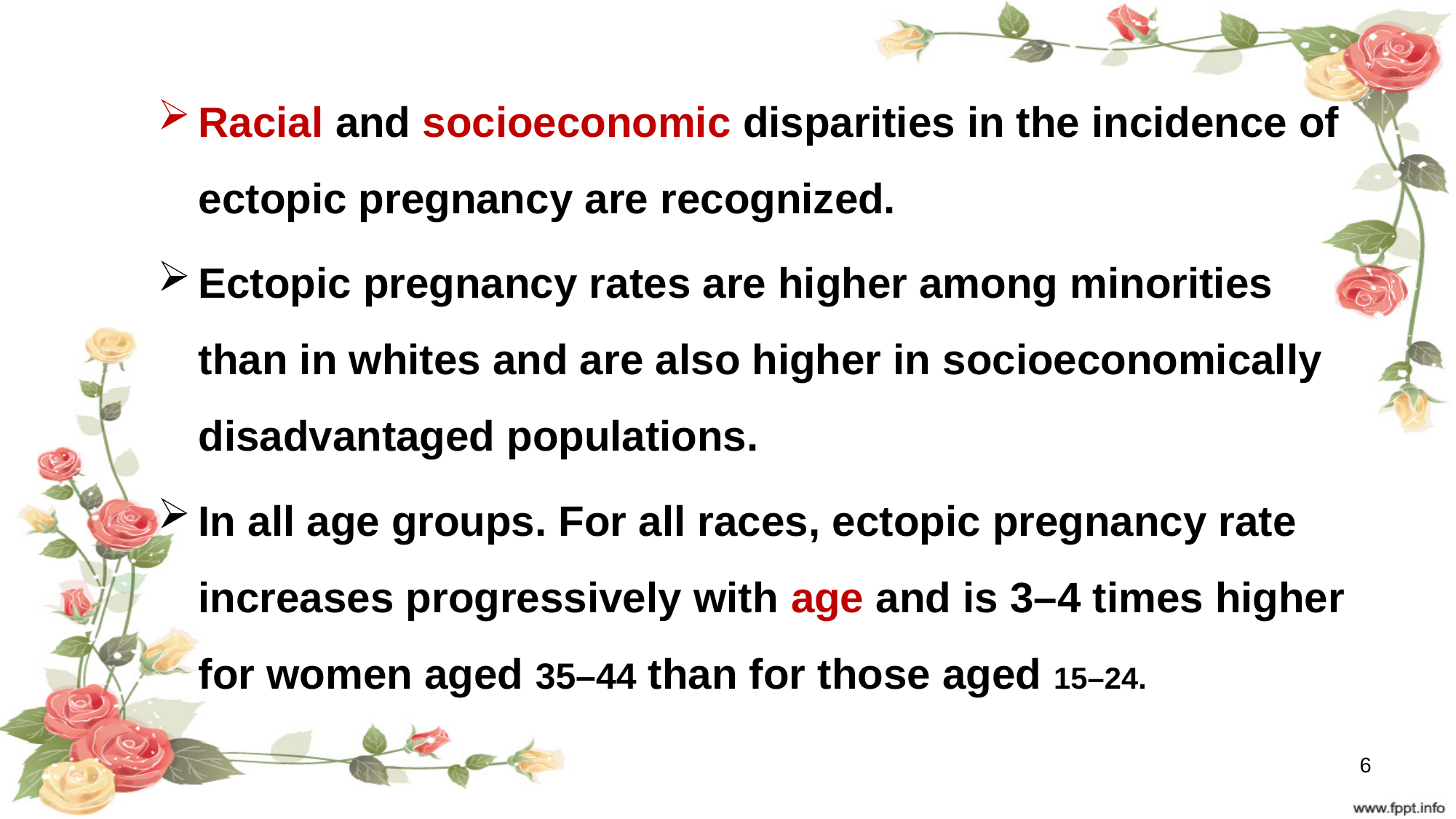

Racial and socioeconomic disparities in the incidence of ectopic pregnancy are recognized.
Ectopic pregnancy rates are higher among minorities than in whites and are also higher in socioeconomically disadvantaged populations.
In all age groups. For all races, ectopic pregnancy rate increases progressively with age and is 3–4 times higher for women aged 35–44 than for those aged 15–24.
6